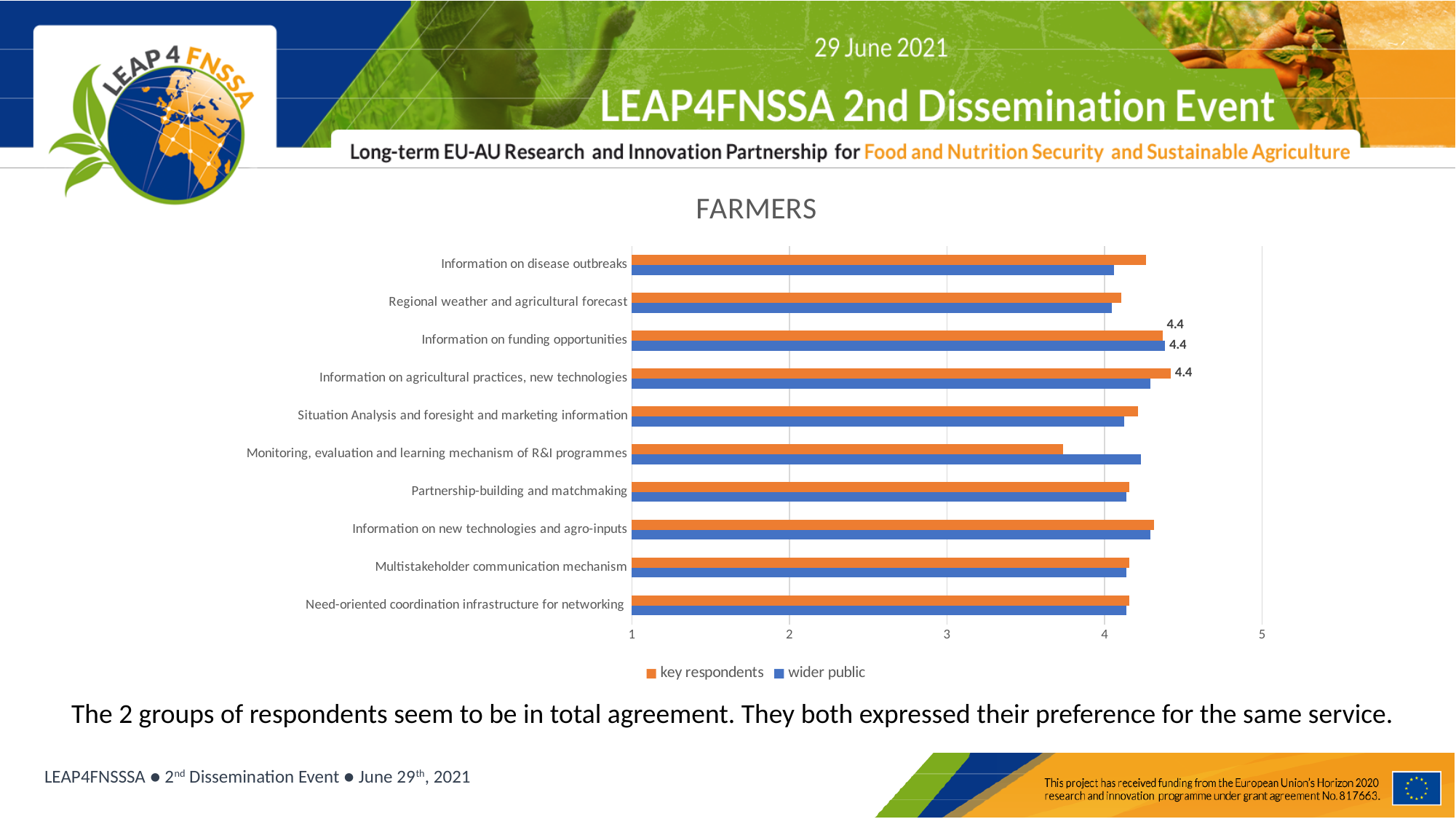

### Chart: FARMERS

| Category | wider public | key respondents |
|---|---|---|
| Need-oriented coordination infrastructure for networking  | 4.138461538461539 | 4.157894736842105 |
| Multistakeholder communication mechanism | 4.138461538461539 | 4.157894736842105 |
| Information on new technologies and agro-inputs | 4.292307692307692 | 4.315789473684211 |
| Partnership-building and matchmaking | 4.138461538461539 | 4.157894736842105 |
| Monitoring, evaluation and learning mechanism of R&I programmes | 4.230769230769231 | 3.736842105263158 |
| Situation Analysis and foresight and marketing information | 4.123076923076923 | 4.2105263157894735 |
| Information on agricultural practices, new technologies | 4.292307692307692 | 4.421052631578948 |
| Information on funding opportunities | 4.384615384615385 | 4.368421052631579 |
| Regional weather and agricultural forecast | 4.046153846153846 | 4.105263157894737 |
| Information on disease outbreaks | 4.061538461538461 | 4.2631578947368425 |
The 2 groups of respondents seem to be in total agreement. They both expressed their preference for the same service.